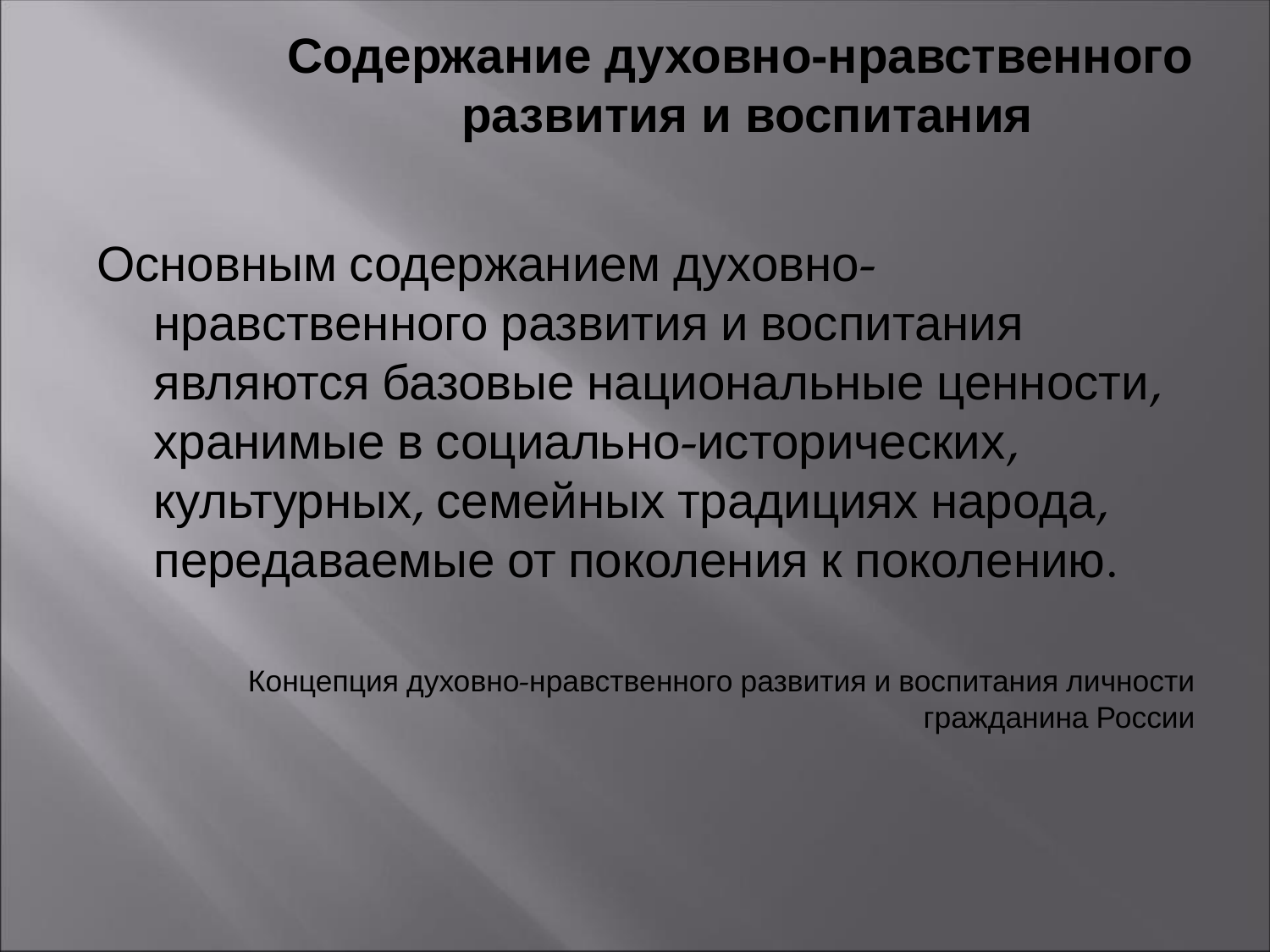

# Содержание духовно-нравственного развития и воспитания

Основным содержанием духовно-нравственного развития и воспитания являются базовые национальные ценности, хранимые в социально-исторических, культурных, семейных традициях народа, передаваемые от поколения к поколению.

Концепция духовно-нравственного развития и воспитания личности гражданина России